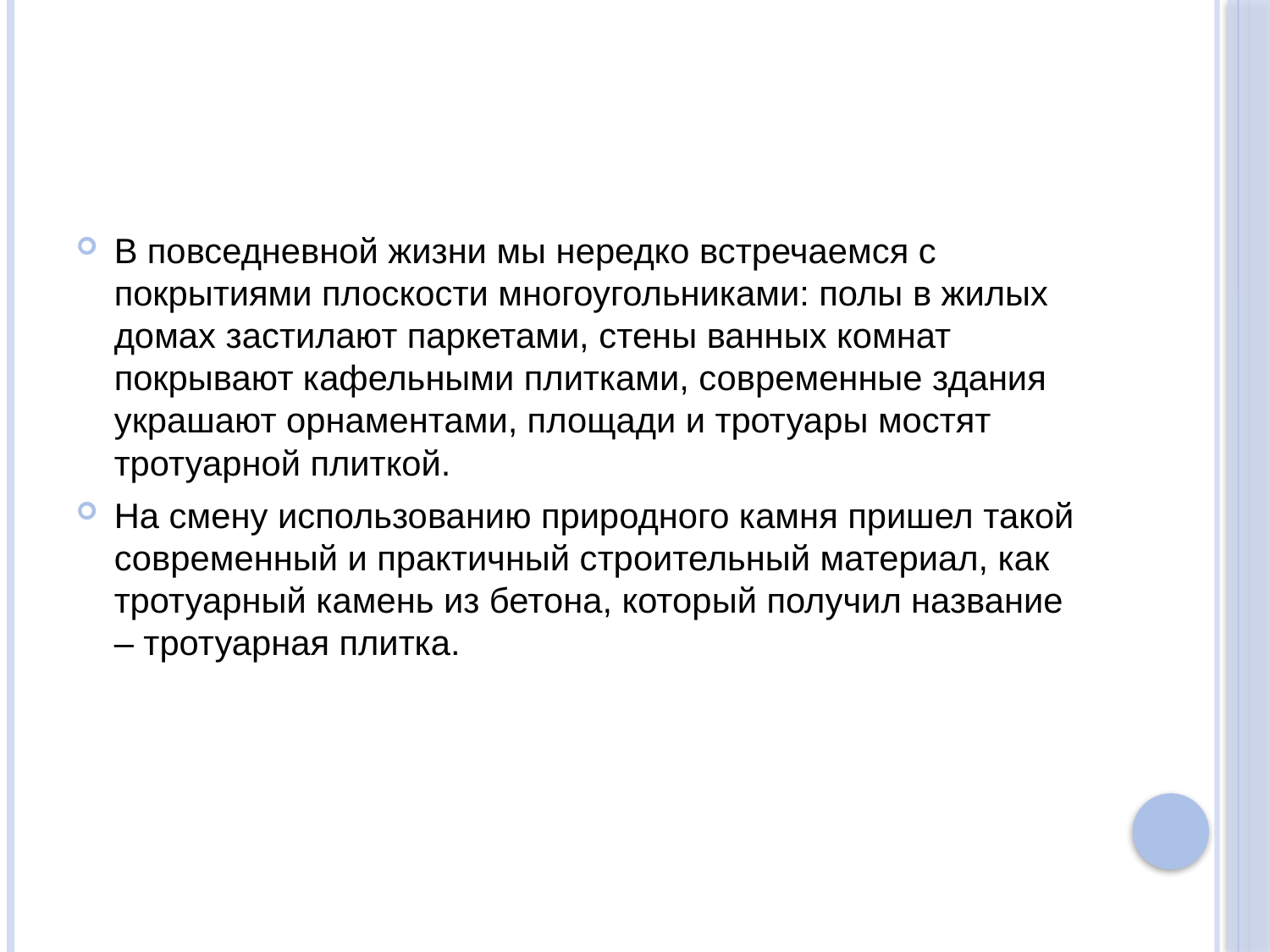

#
В повседневной жизни мы нередко встречаемся с покрытиями плоскости многоугольниками: полы в жилых домах застилают паркетами, стены ванных комнат покрывают кафельными плитками, современные здания украшают орнаментами, площади и тротуары мостят  тротуарной плиткой.
На смену использованию природного камня пришел такой современный и практичный строительный материал, как тротуарный камень из бетона, который получил название – тротуарная плитка.